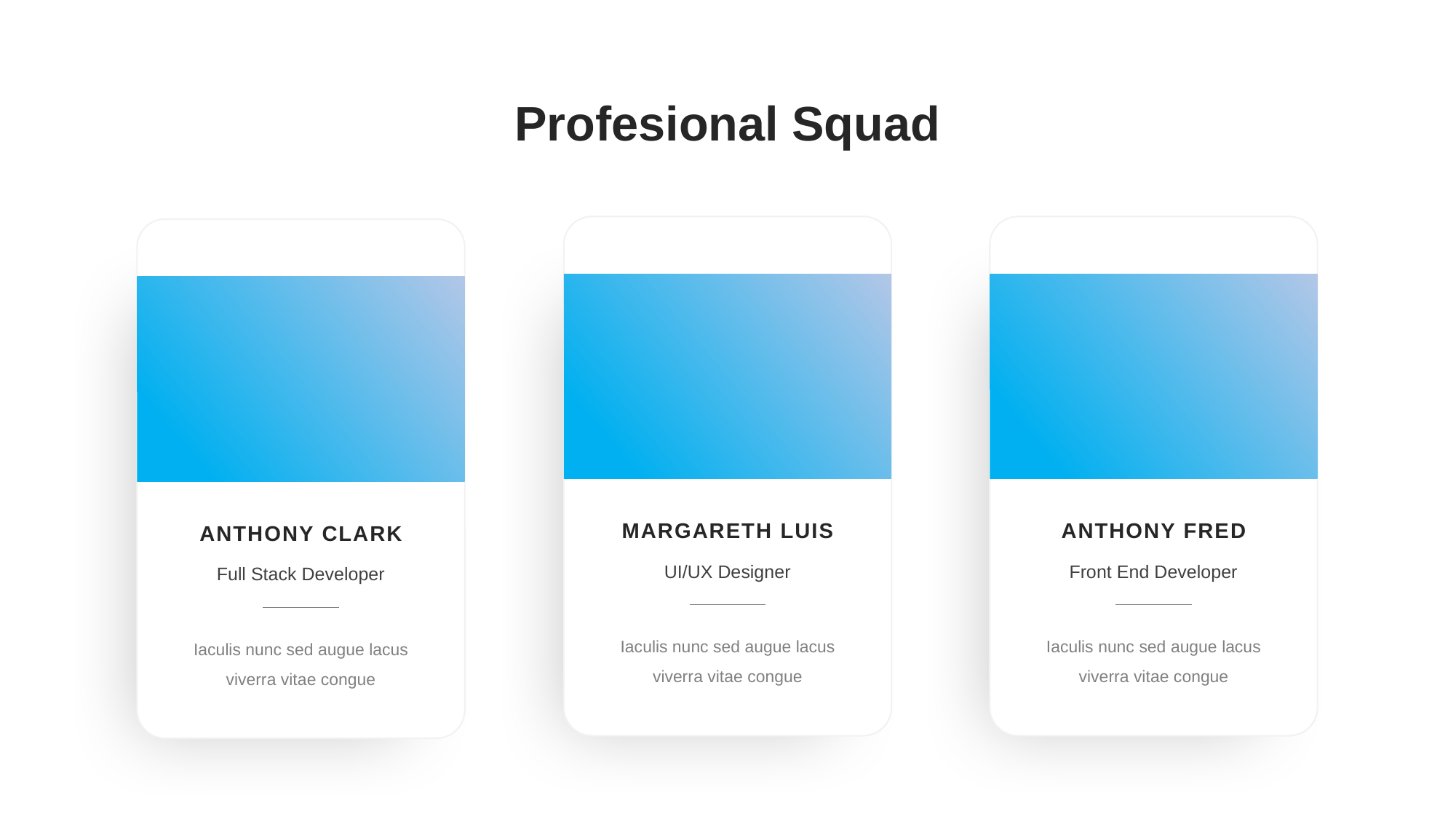

Profesional Squad

ANTHONY FRED
MARGARETH LUIS
ANTHONY CLARK
Front End Developer
UI/UX Designer
Full Stack Developer
Iaculis nunc sed augue lacus viverra vitae congue
Iaculis nunc sed augue lacus viverra vitae congue
Iaculis nunc sed augue lacus viverra vitae congue